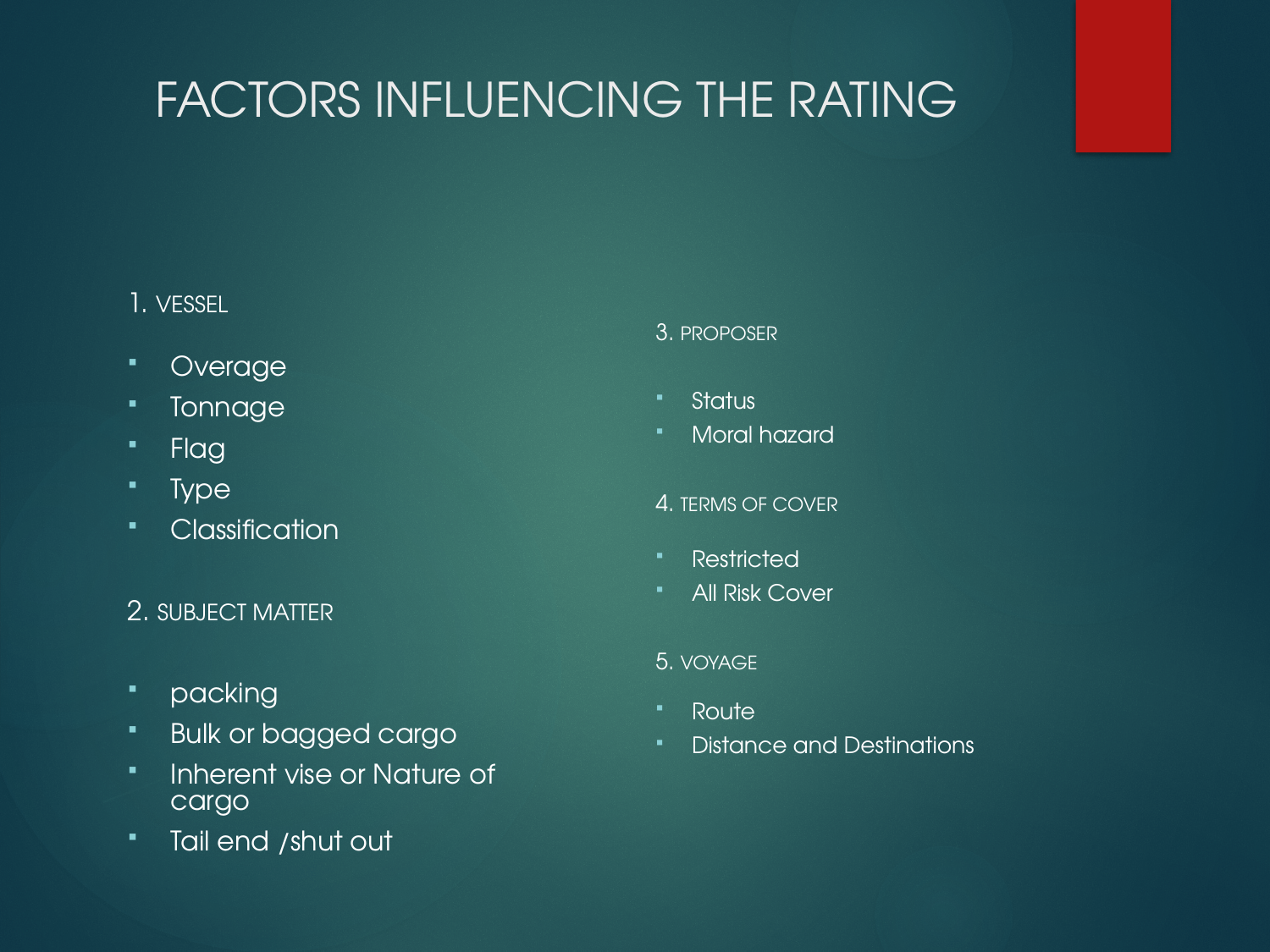

# FACTORS INFLUENCING THE RATING
1. VESSEL

Overage
Tonnage
Flag
Type
Classification

2. SUBJECT MATTER

packing
Bulk or bagged cargo
Inherent vise or Nature of cargo
Tail end /shut out

3. PROPOSER

Status
Moral hazard

4. TERMS OF COVER

Restricted
All Risk Cover

5. VOYAGE

Route
Distance and Destinations